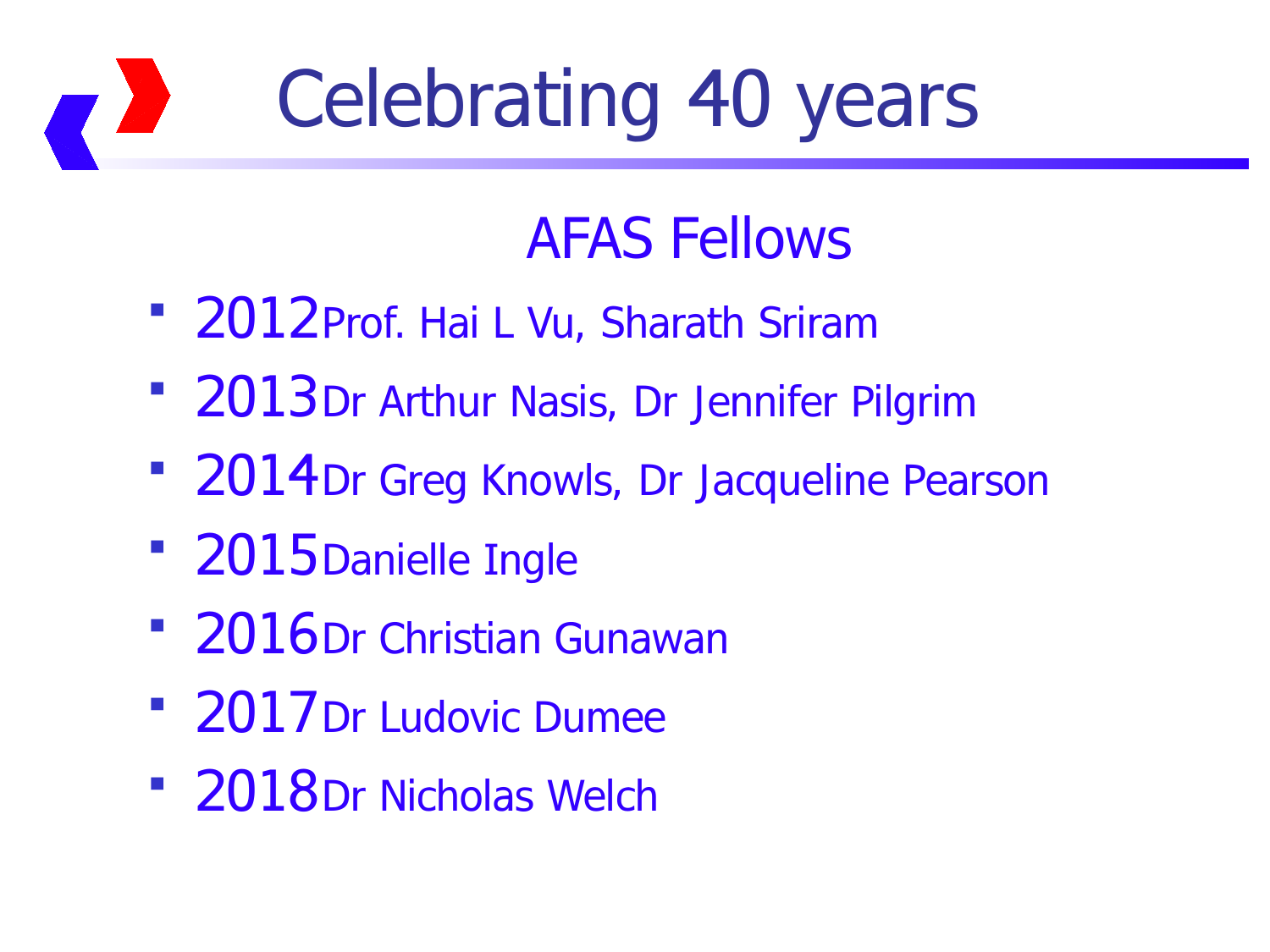

Celebrating 40 years
	AFAS Fellows
2012	Prof. Hai L Vu, Sharath Sriram
2013	Dr Arthur Nasis, Dr Jennifer Pilgrim
2014	Dr Greg Knowls, Dr Jacqueline Pearson
2015	Danielle Ingle
2016	Dr Christian Gunawan
2017	Dr Ludovic Dumee
2018	Dr Nicholas Welch